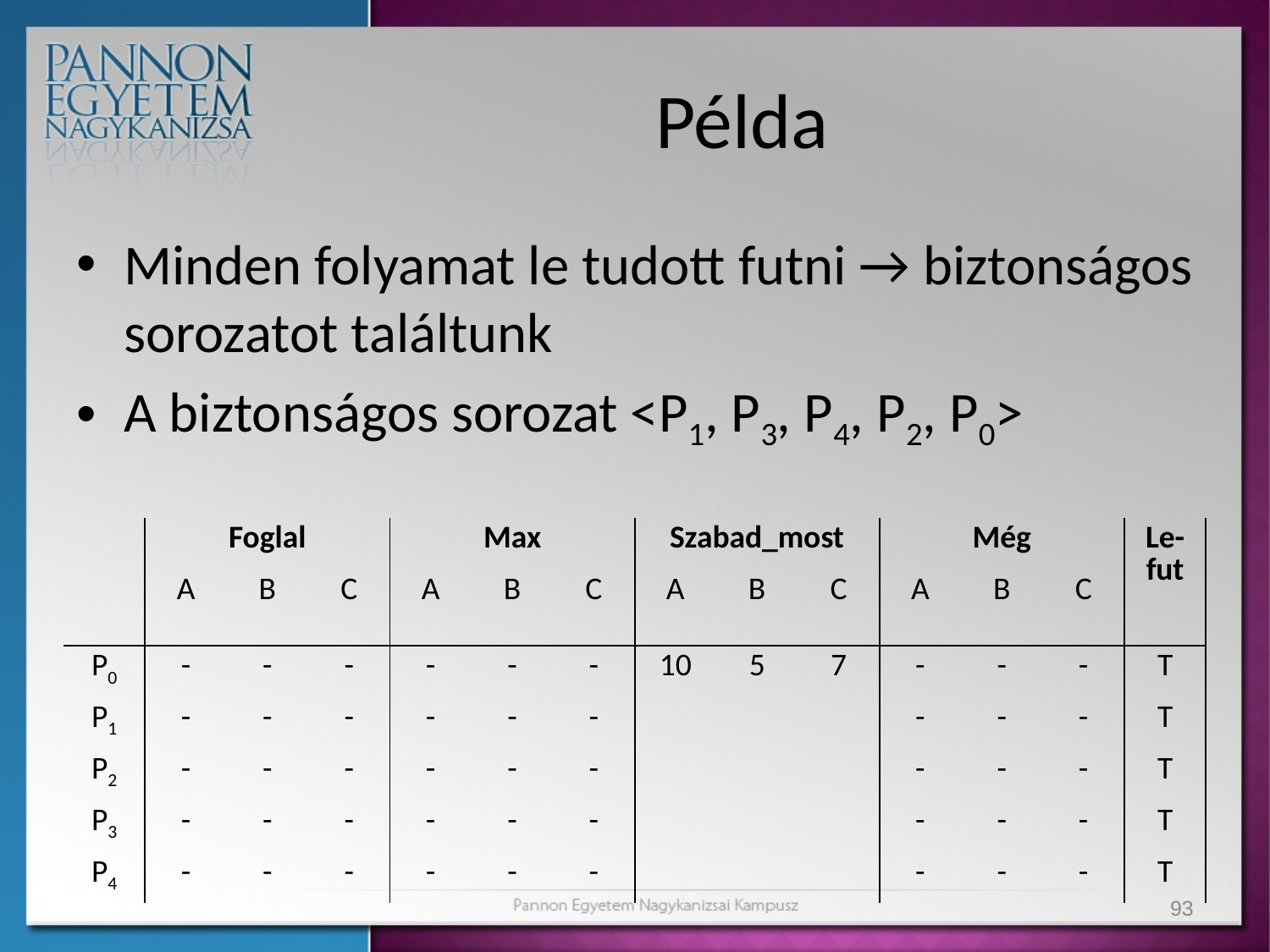

# Példa
Minden folyamat le tudott futni → biztonságos sorozatot találtunk
A biztonságos sorozat <P1, P3, P4, P2, P0>
|  | Foglal |  |  | Max |  |  | Szabad\_most |  |  | Még |  |  | Le-fut |
| --- | --- | --- | --- | --- | --- | --- | --- | --- | --- | --- | --- | --- | --- |
|  | A | B | C | A | B | C | A | B | C | A | B | C |  |
| P0 | - | - | - | - | - | - | 10 | 5 | 7 | - | - | - | T |
| P1 | - | - | - | - | - | - |  |  |  | - | - | - | T |
| P2 | - | - | - | - | - | - |  |  |  | - | - | - | T |
| P3 | - | - | - | - | - | - |  |  |  | - | - | - | T |
| P4 | - | - | - | - | - | - |  |  |  | - | - | - | T |
93